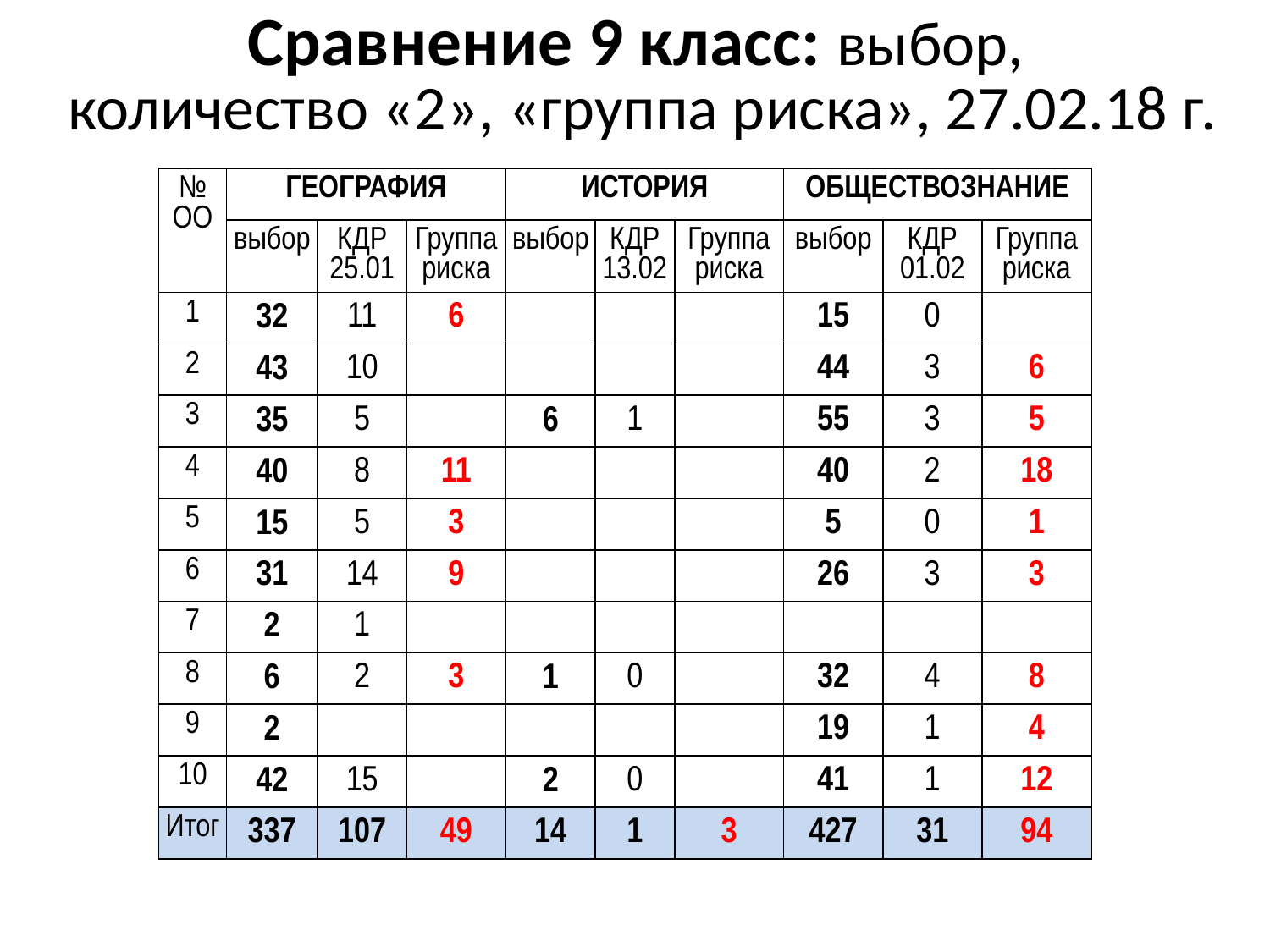

# Сравнение 9 класс: выбор, количество «2», «группа риска», 27.02.18 г.
| № ОО | ГЕОГРАФИЯ |  |  | ИСТОРИЯ |  |  | ОБЩЕСТВОЗНАНИЕ |  |  |
| --- | --- | --- | --- | --- | --- | --- | --- | --- | --- |
|  | выбор | КДР 25.01 | Группа риска | выбор | КДР 13.02 | Группа риска | выбор | КДР 01.02 | Группа риска |
| 1 | 32 | 11 | 6 |  |  |  | 15 | 0 |  |
| 2 | 43 | 10 |  |  |  |  | 44 | 3 | 6 |
| 3 | 35 | 5 |  | 6 | 1 |  | 55 | 3 | 5 |
| 4 | 40 | 8 | 11 |  |  |  | 40 | 2 | 18 |
| 5 | 15 | 5 | 3 |  |  |  | 5 | 0 | 1 |
| 6 | 31 | 14 | 9 |  |  |  | 26 | 3 | 3 |
| 7 | 2 | 1 |  |  |  |  |  |  |  |
| 8 | 6 | 2 | 3 | 1 | 0 |  | 32 | 4 | 8 |
| 9 | 2 |  |  |  |  |  | 19 | 1 | 4 |
| 10 | 42 | 15 |  | 2 | 0 |  | 41 | 1 | 12 |
| Итог | 337 | 107 | 49 | 14 | 1 | 3 | 427 | 31 | 94 |